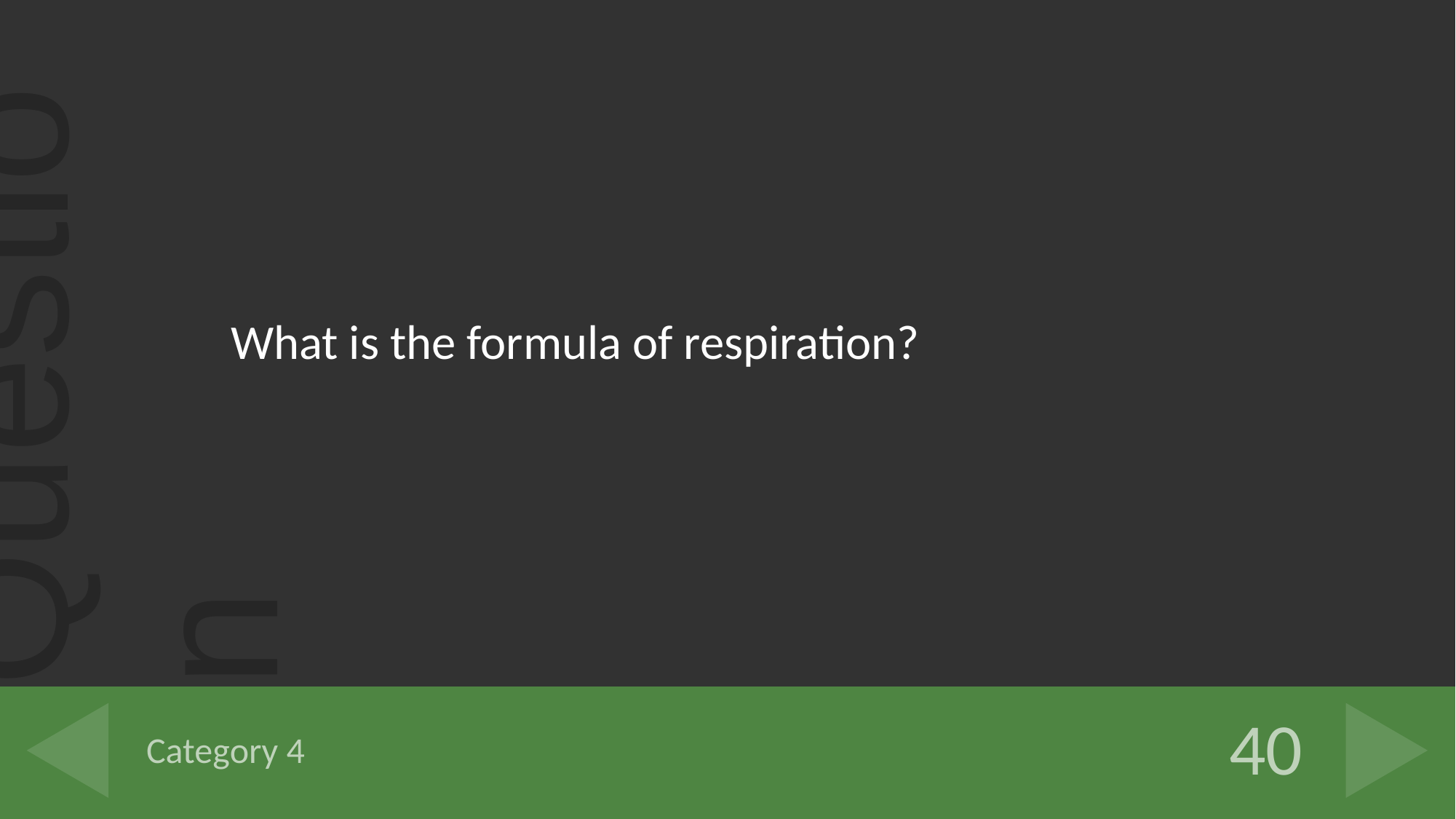

What is the formula of respiration?
# Category 4
40